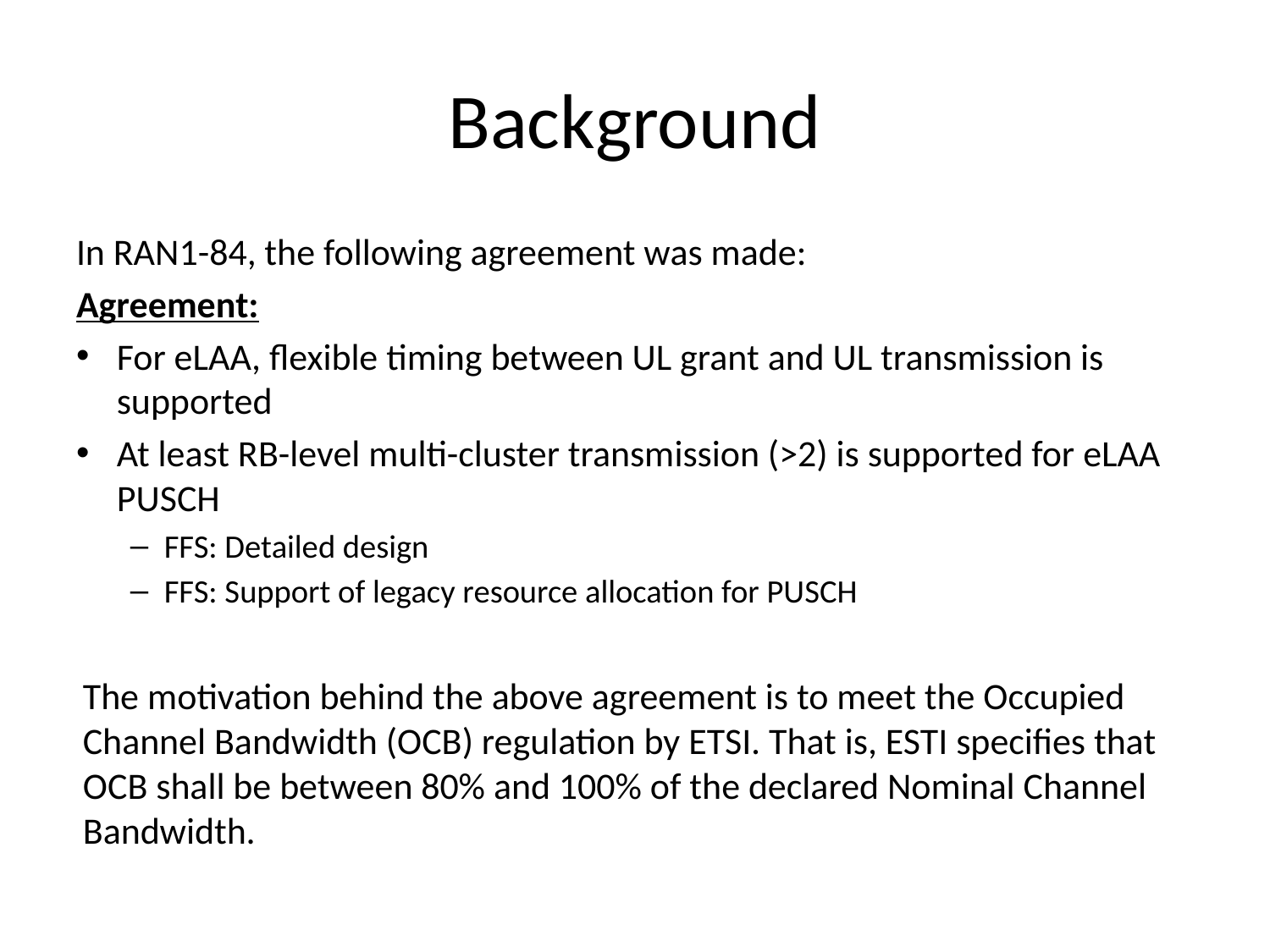

# Background
In RAN1-84, the following agreement was made:
Agreement:
For eLAA, flexible timing between UL grant and UL transmission is supported
At least RB-level multi-cluster transmission (>2) is supported for eLAA PUSCH
FFS: Detailed design
FFS: Support of legacy resource allocation for PUSCH

The motivation behind the above agreement is to meet the Occupied Channel Bandwidth (OCB) regulation by ETSI. That is, ESTI specifies that OCB shall be between 80% and 100% of the declared Nominal Channel Bandwidth.